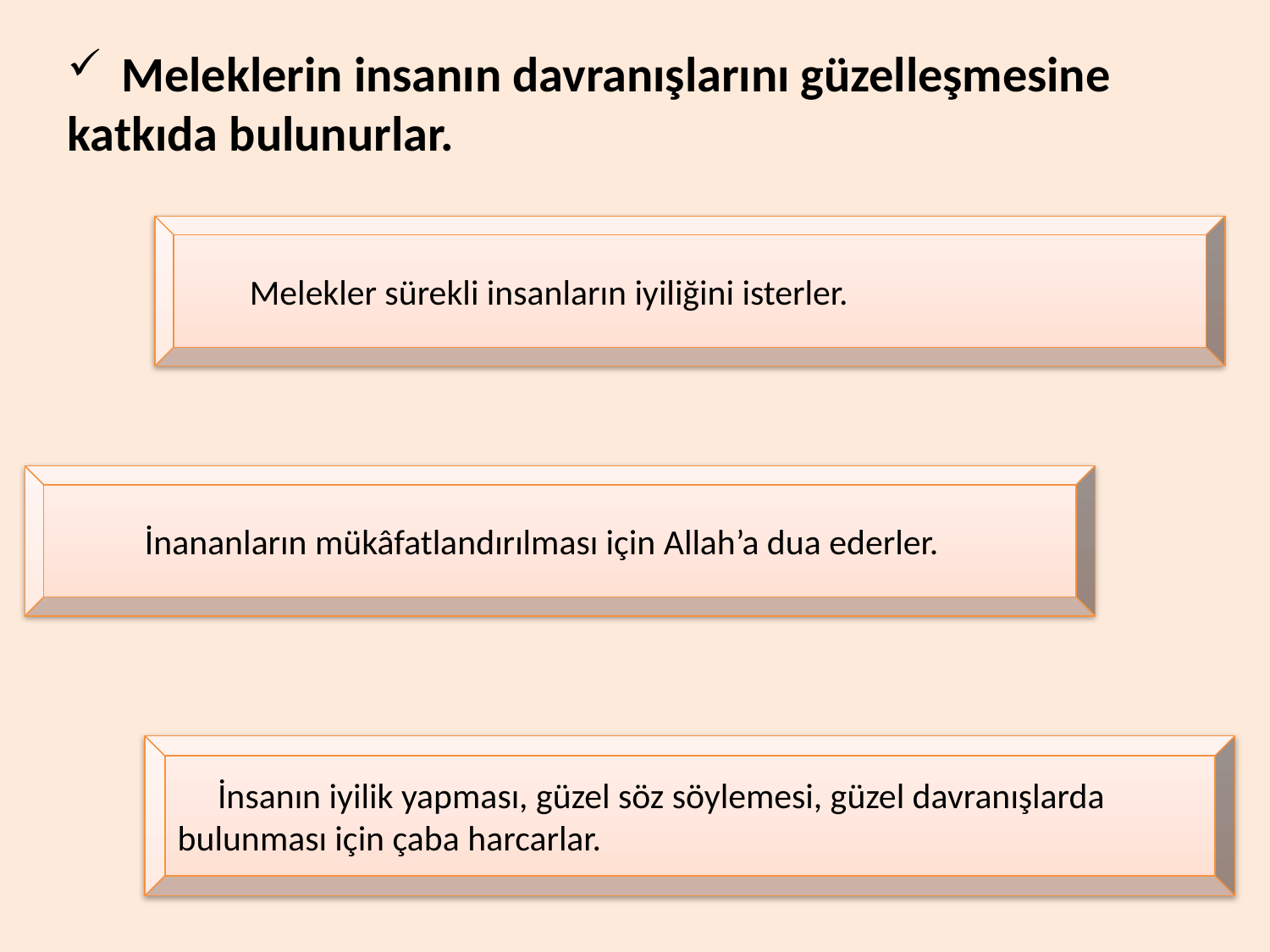

Meleklerin insanın davranışlarını güzelleşmesine katkıda bulunurlar.
Melekler sürekli insanların iyiliğini isterler.
           İnananların mükâfatlandırılması için Allah’a dua ederler.
     İnsanın iyilik yapması, güzel söz söylemesi, güzel davranışlarda bulunması için çaba harcarlar.